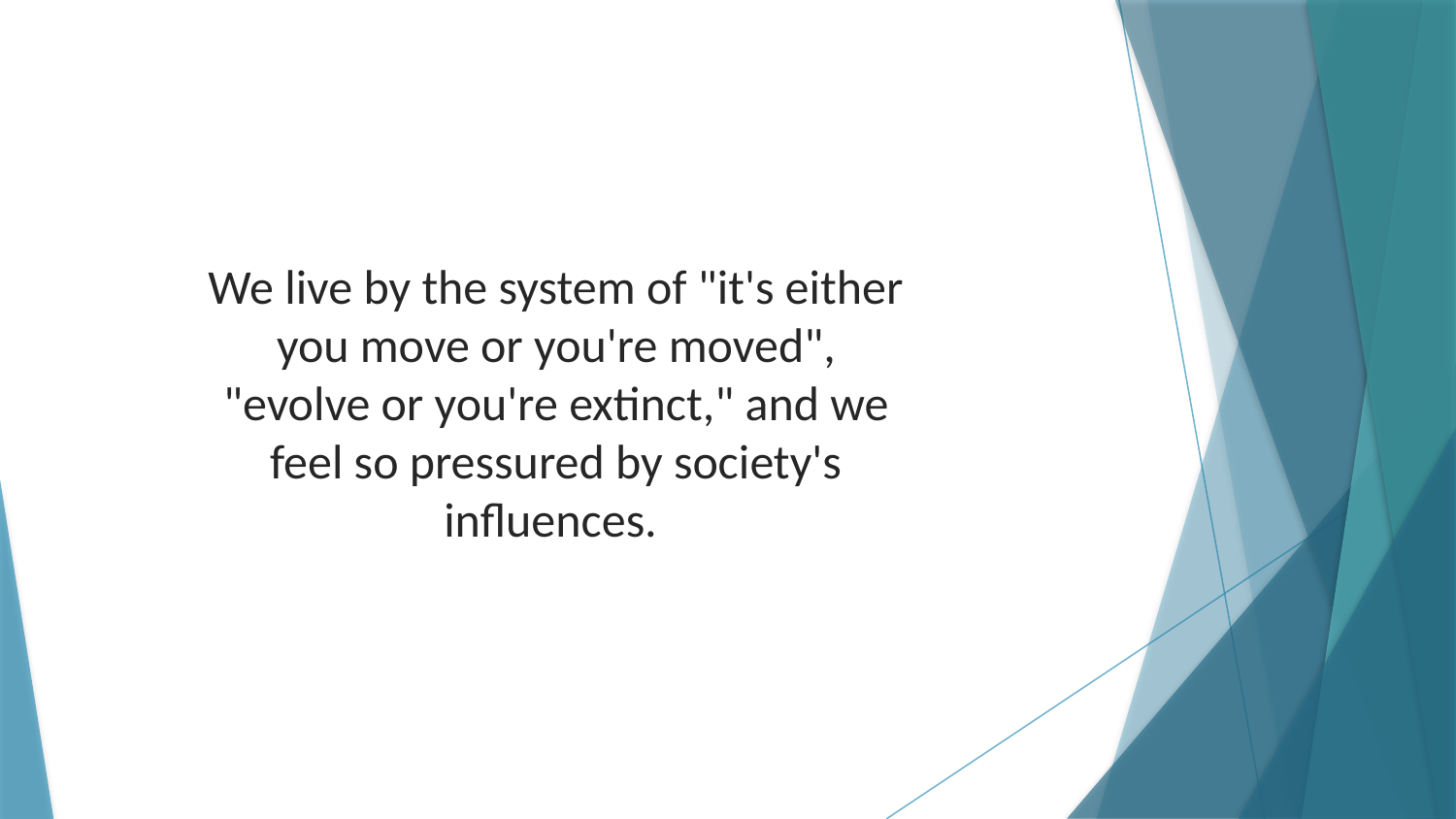

We live by the system of "it's either you move or you're moved", "evolve or you're extinct," and we feel so pressured by society's influences.